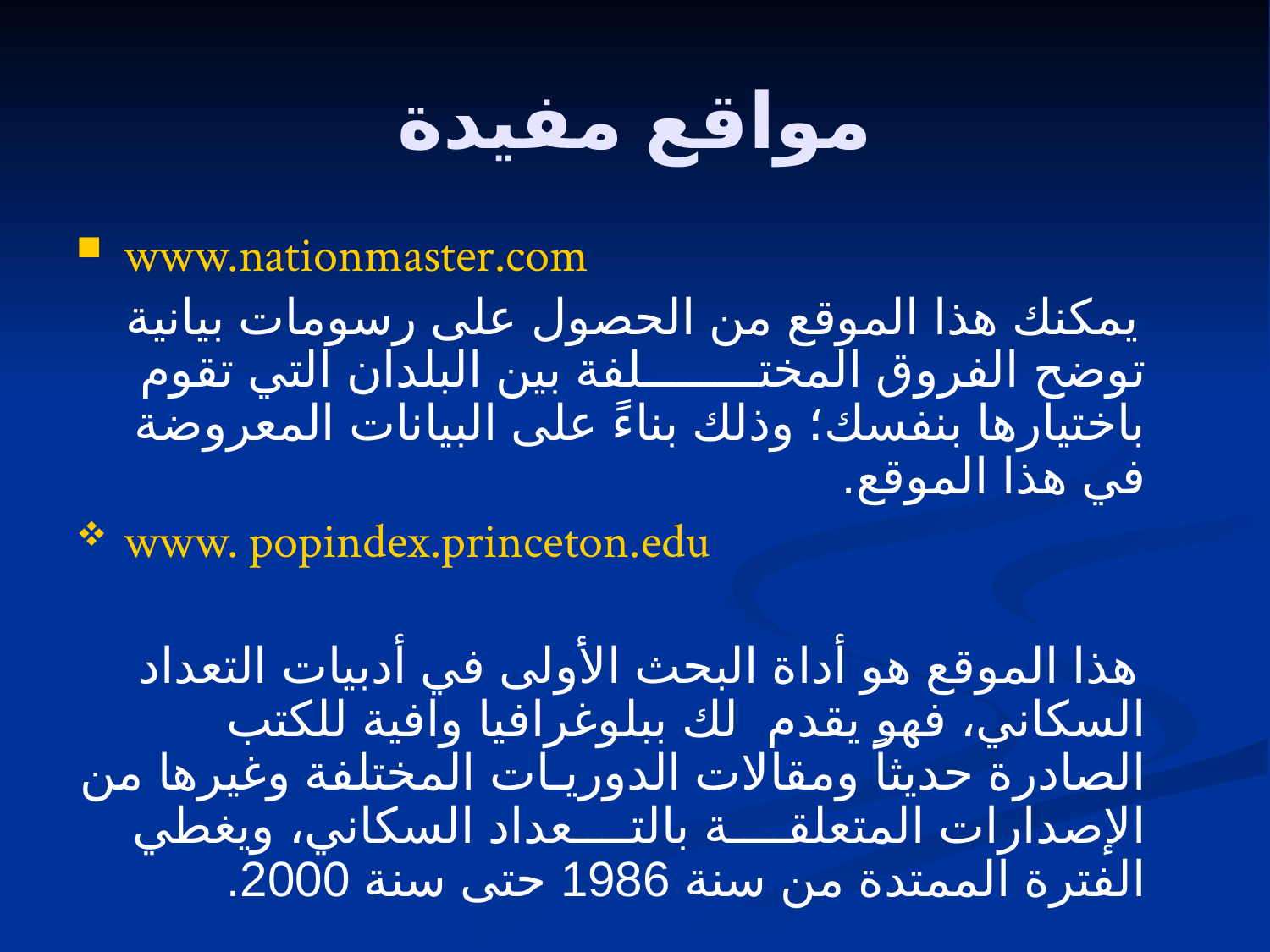

# مواقع مفيدة
www.nationmaster.com
    يمكنك هذا الموقع من الحصول على رسومات بيانية توضح الفروق المختــــــــلفة بين البلدان التي تقوم باختيارها بنفسك؛ وذلك بناءً على البيانات المعروضة في هذا الموقع.
www. popindex.princeton.edu

    هذا الموقع هو أداة البحث الأولى في أدبيات التعداد السكاني، فهو يقدم  لك ببلوغرافيا وافية للكتب الصادرة حديثاً ومقالات الدوريـات المختلفة وغيرها من الإصدارات المتعلقــــة بالتــــعداد السكاني، ويغطي الفترة الممتدة من سنة 1986 حتى سنة 2000.